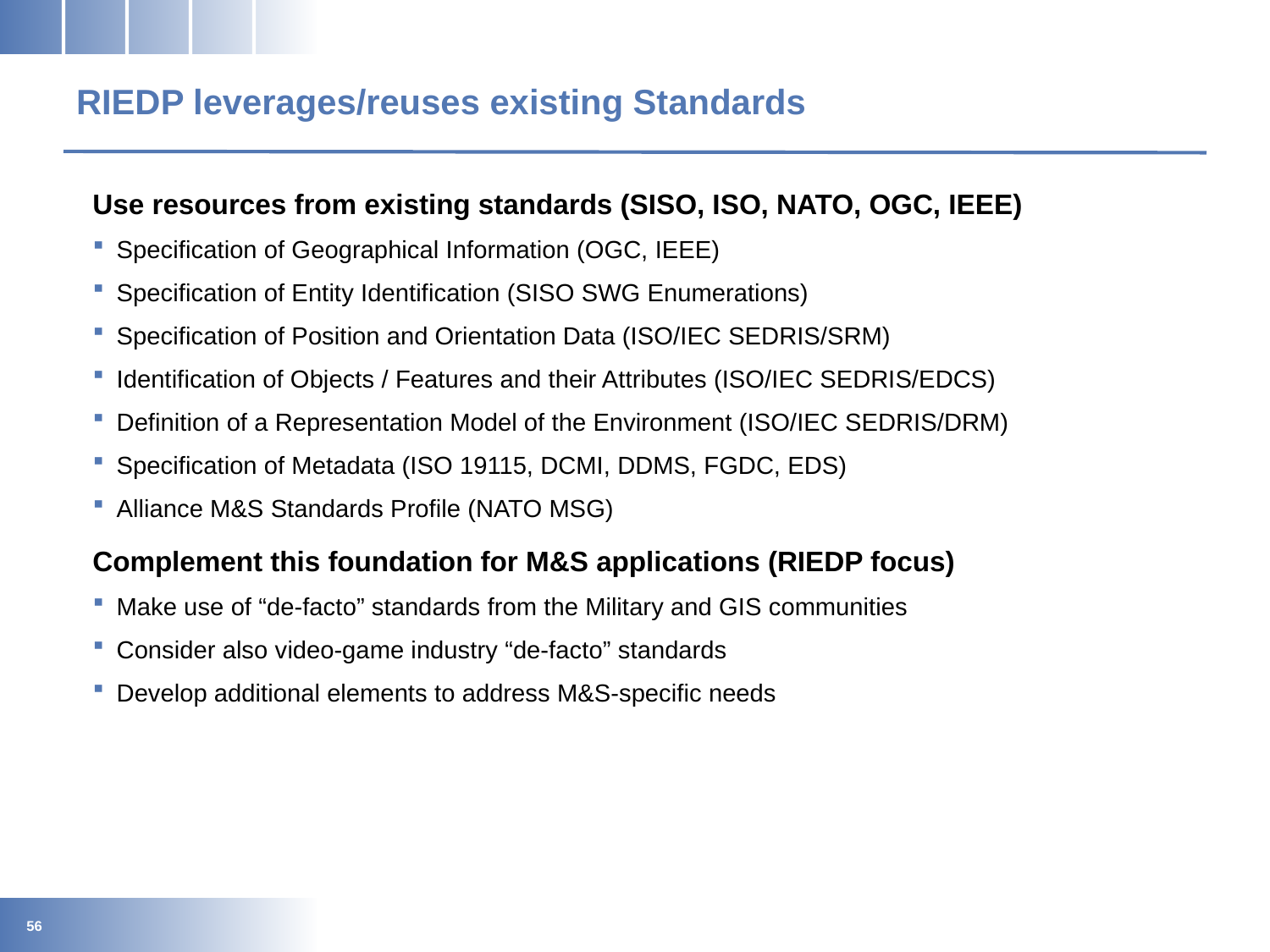

# RIEDP leverages/reuses existing Standards
Use resources from existing standards (SISO, ISO, NATO, OGC, IEEE)
Specification of Geographical Information (OGC, IEEE)
Specification of Entity Identification (SISO SWG Enumerations)
Specification of Position and Orientation Data (ISO/IEC SEDRIS/SRM)
Identification of Objects / Features and their Attributes (ISO/IEC SEDRIS/EDCS)
Definition of a Representation Model of the Environment (ISO/IEC SEDRIS/DRM)
Specification of Metadata (ISO 19115, DCMI, DDMS, FGDC, EDS)
Alliance M&S Standards Profile (NATO MSG)
Complement this foundation for M&S applications (RIEDP focus)
Make use of “de-facto” standards from the Military and GIS communities
Consider also video-game industry “de-facto” standards
Develop additional elements to address M&S-specific needs
56